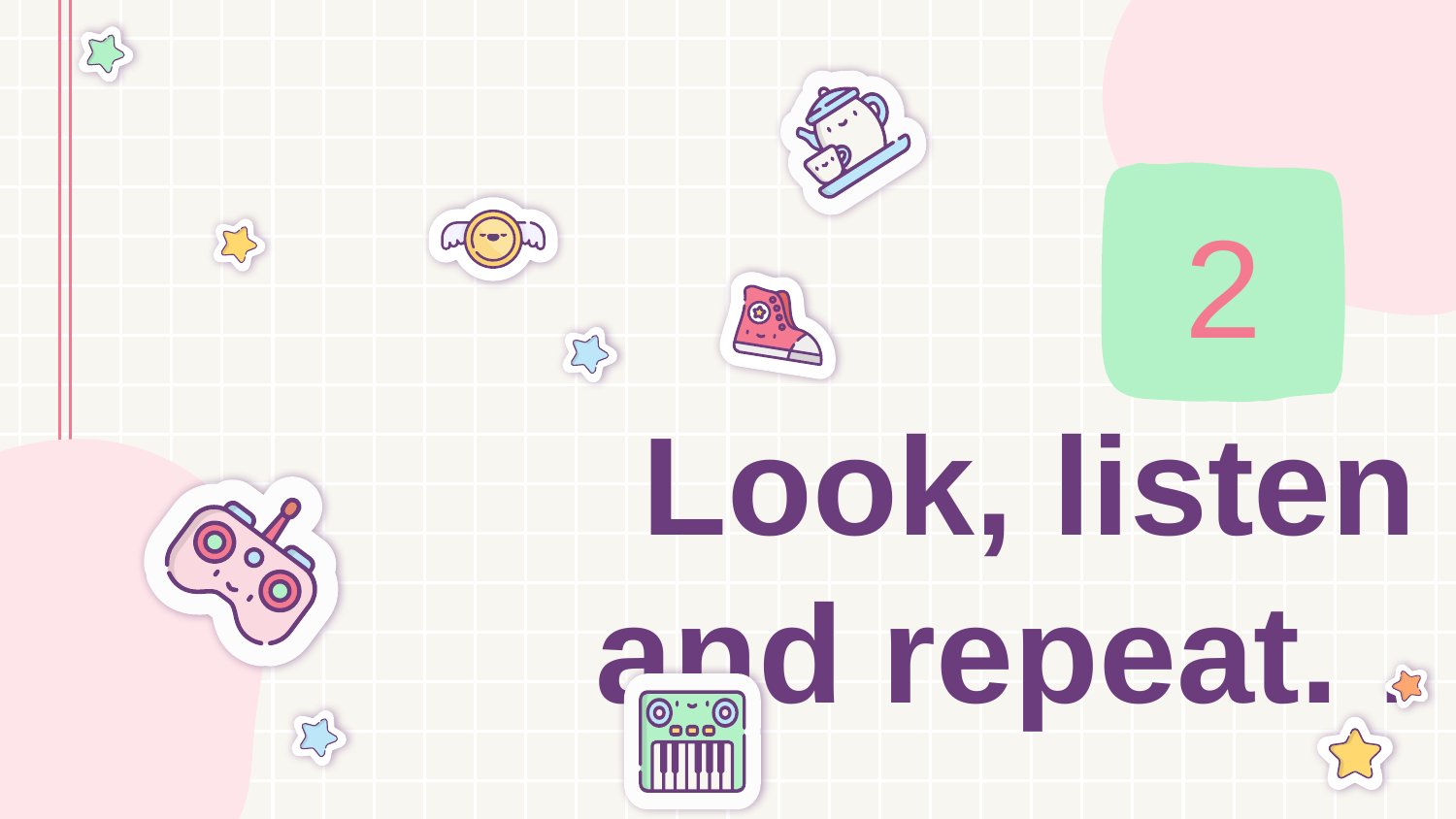

2

# Look, listen and repeat. .